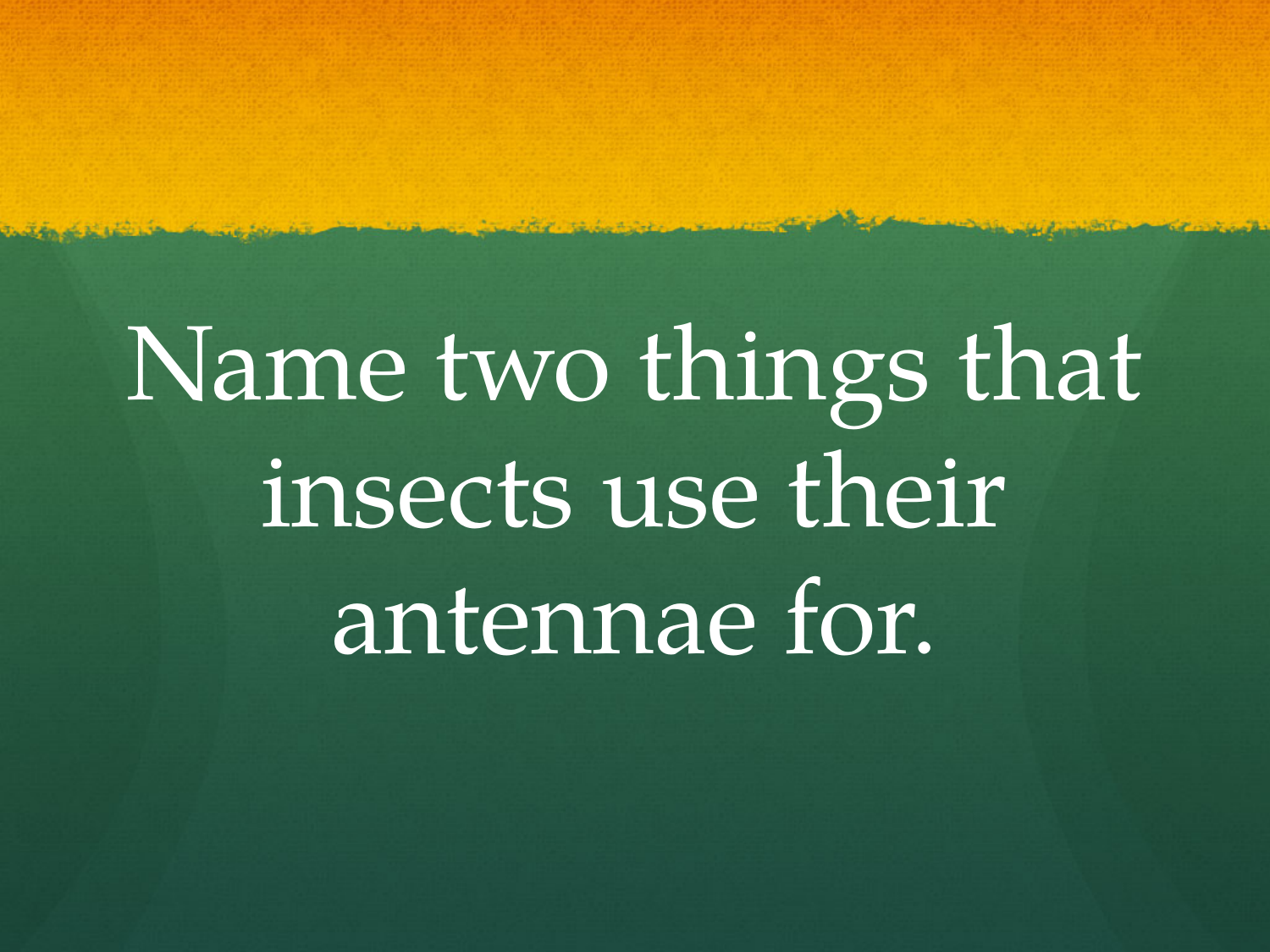

#
Name two things that insects use their antennae for.